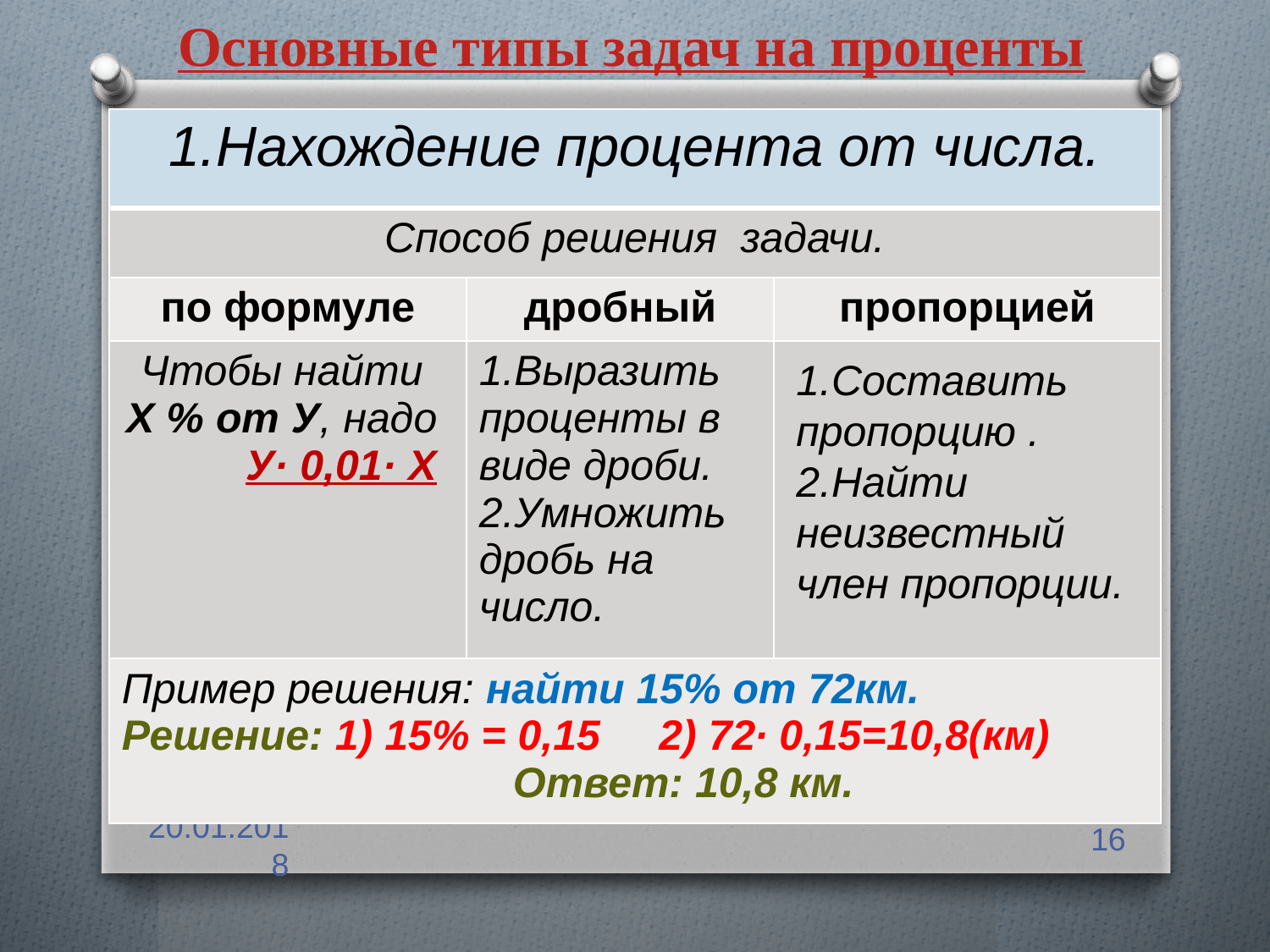

Основные типы задач на проценты
| 1.Нахождение процента от числа. |  |  |
| --- | --- | --- |
| Способ решения задачи. |  |  |
| по формуле | дробный | пропорцией |
| Чтобы найти Х % от У, надо У· 0,01· Х | 1.Выразить проценты в виде дроби. 2.Умножить дробь на число. |  |
| Пример решения: найти 15% от 72км. Решение: 1) 15% = 0,15 2) 72∙ 0,15=10,8(км) Ответ: 10,8 км. |  |  |
1.Составить пропорцию . 2.Найти неизвестный член пропорции.
20.01.2018
16